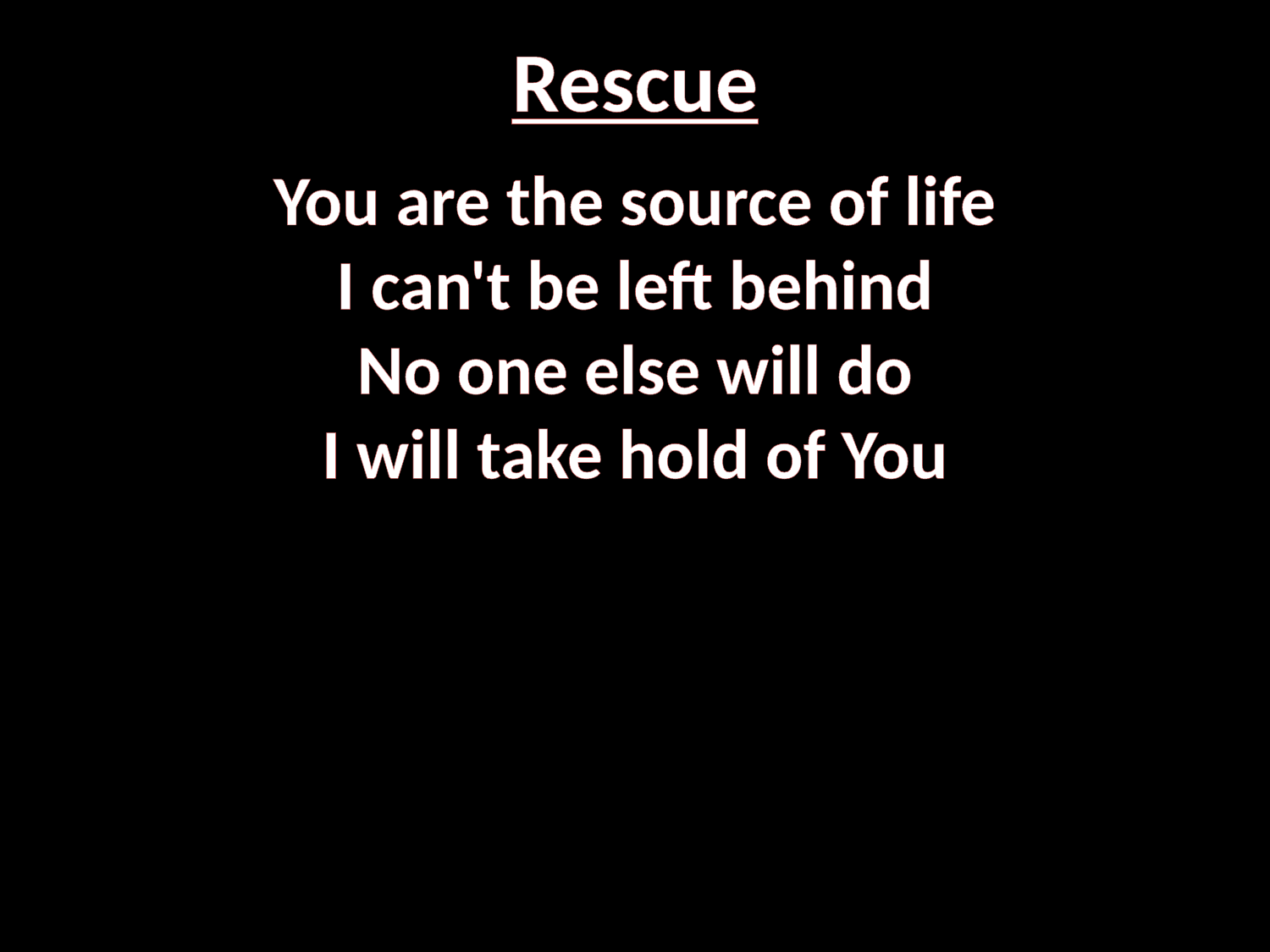

# Rescue
You are the source of life
I can't be left behind
No one else will do
I will take hold of You